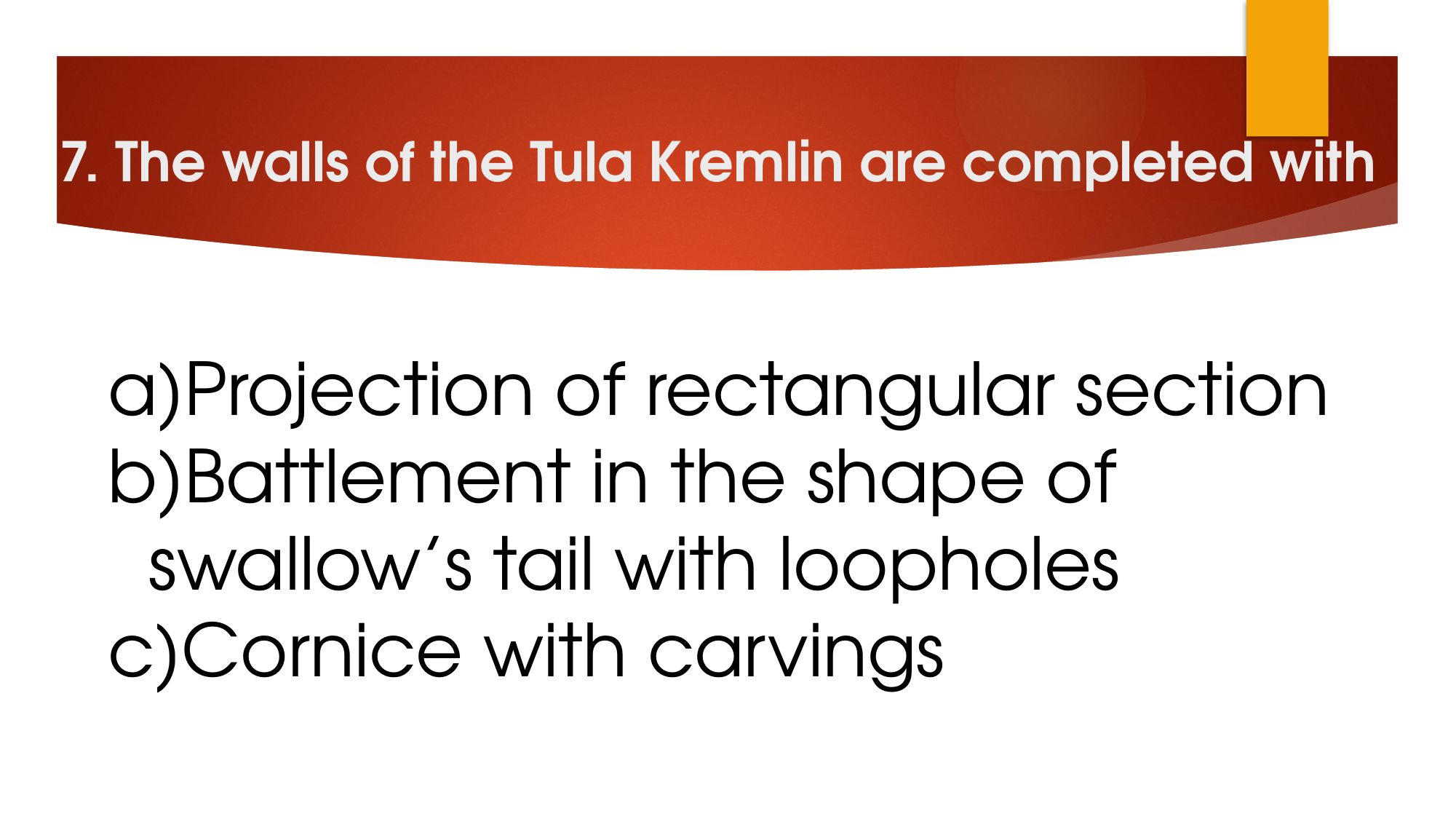

# 7. The walls of the Tula Kremlin are completed with
Projection of rectangular section
Battlement in the shape of swallow’s tail with loopholes
Cornice with carvings